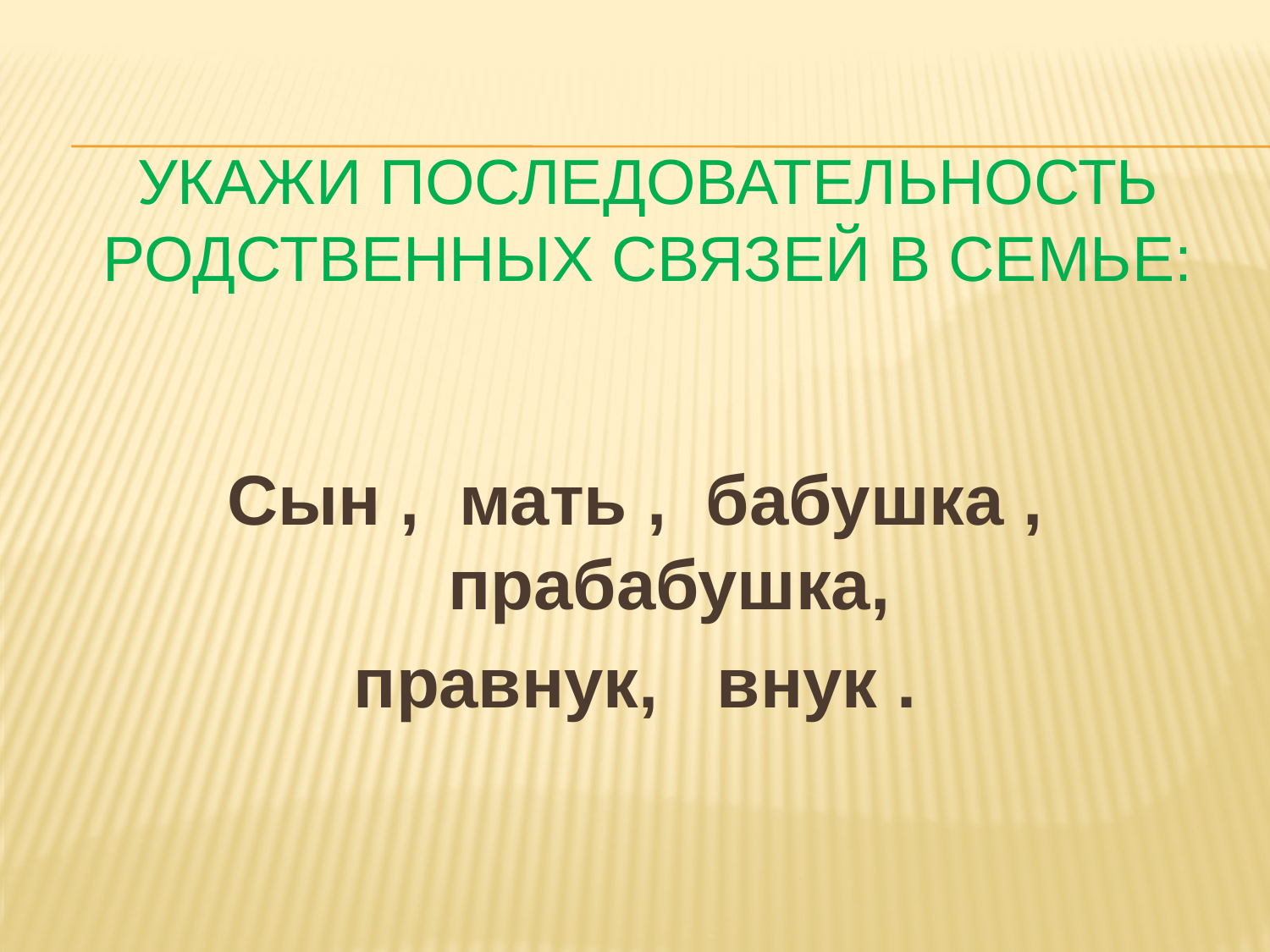

# Укажи последовательность родственных связей в семье:

Сын ,  мать ,  бабушка ,  прабабушка,
  правнук,   внук .